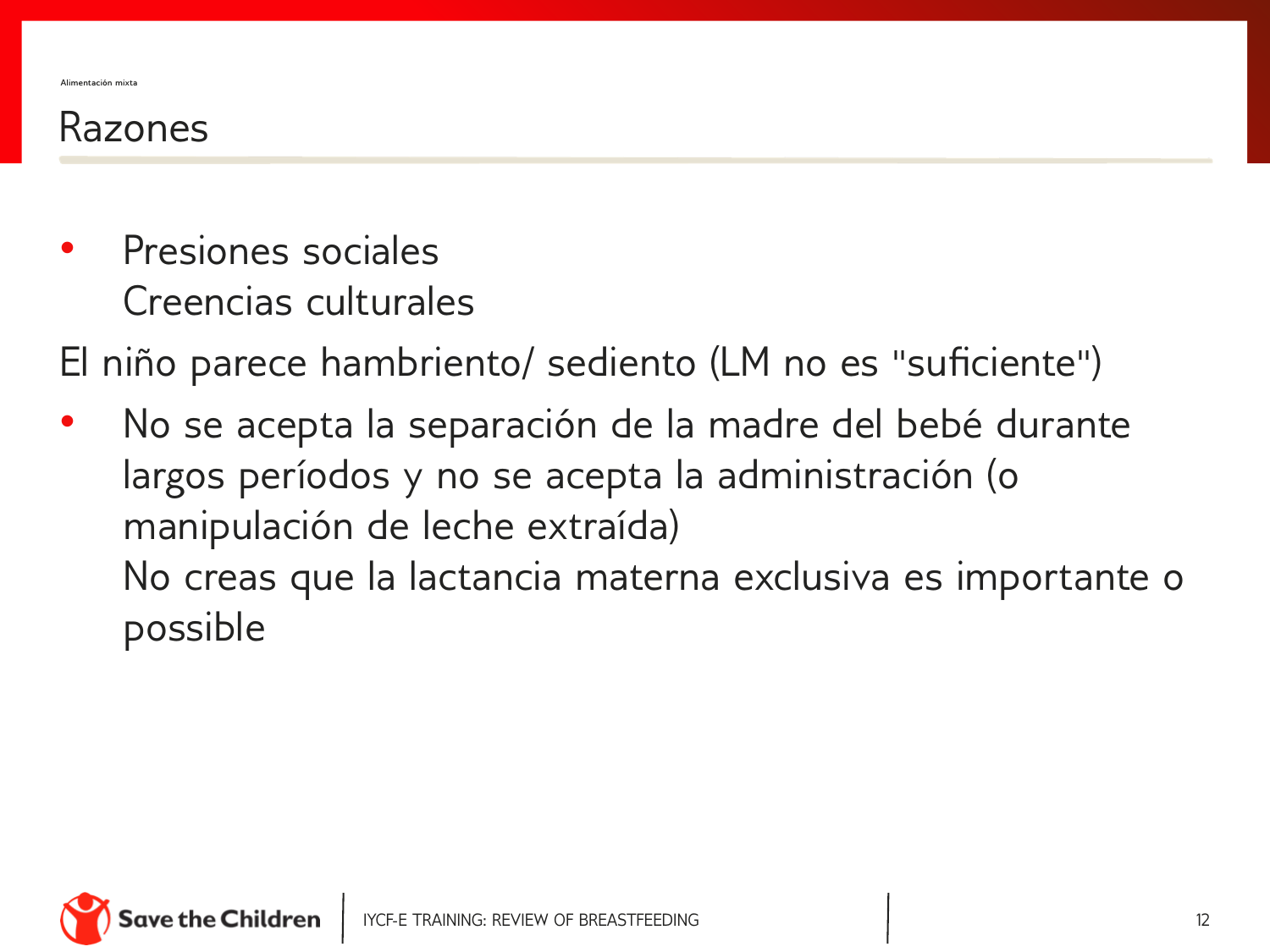

# Alimentación mixta
Razones
Presiones sociales
Creencias culturales
El niño parece hambriento/ sediento (LM no es "suficiente")
No se acepta la separación de la madre del bebé durante largos períodos y no se acepta la administración (o manipulación de leche extraída)
No creas que la lactancia materna exclusiva es importante o possible

IYCF-E TRAINING: REVIEW OF BREASTFEEDING
12